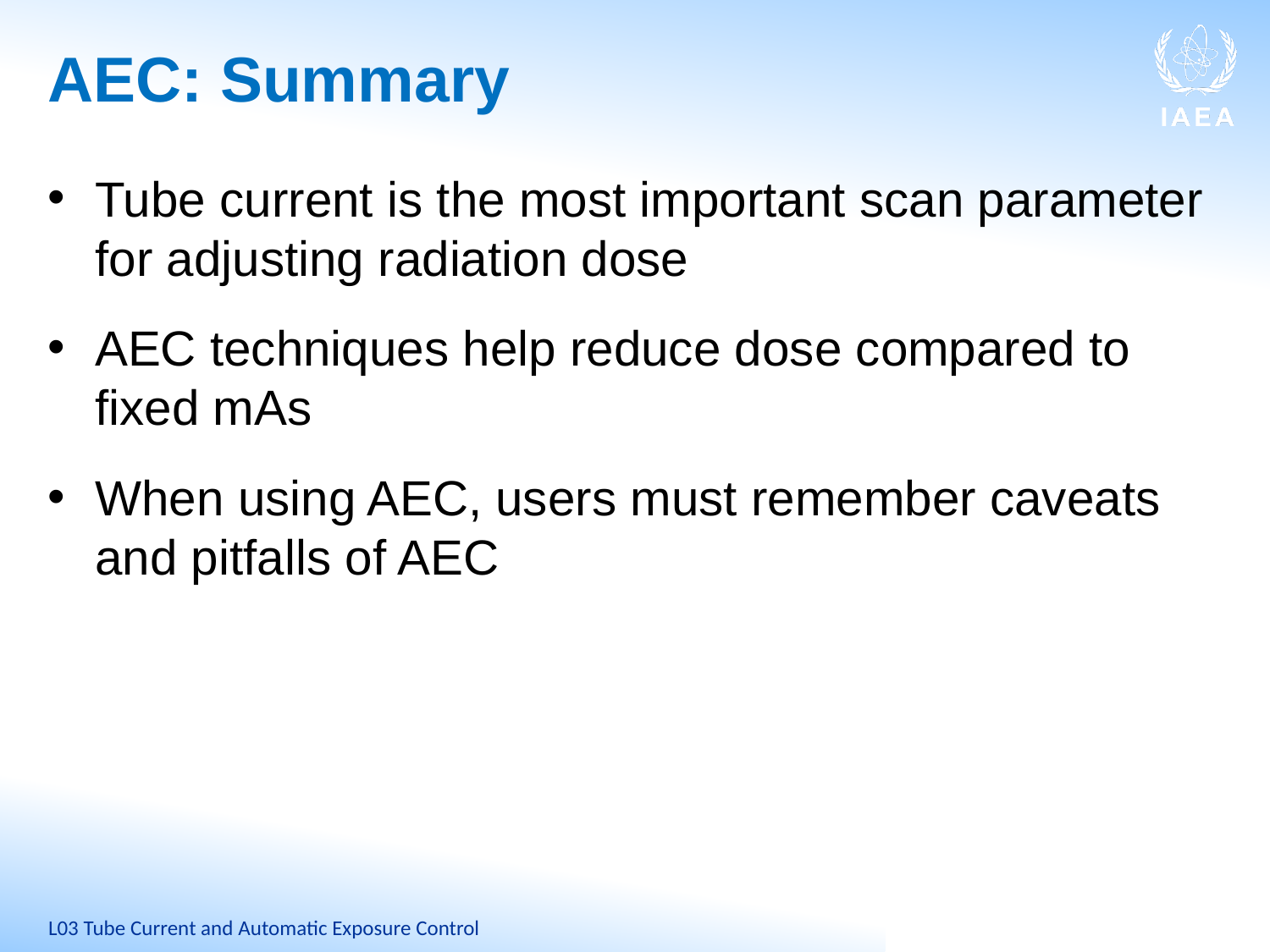

# AEC: Summary
Tube current is the most important scan parameter for adjusting radiation dose
AEC techniques help reduce dose compared to fixed mAs
When using AEC, users must remember caveats and pitfalls of AEC